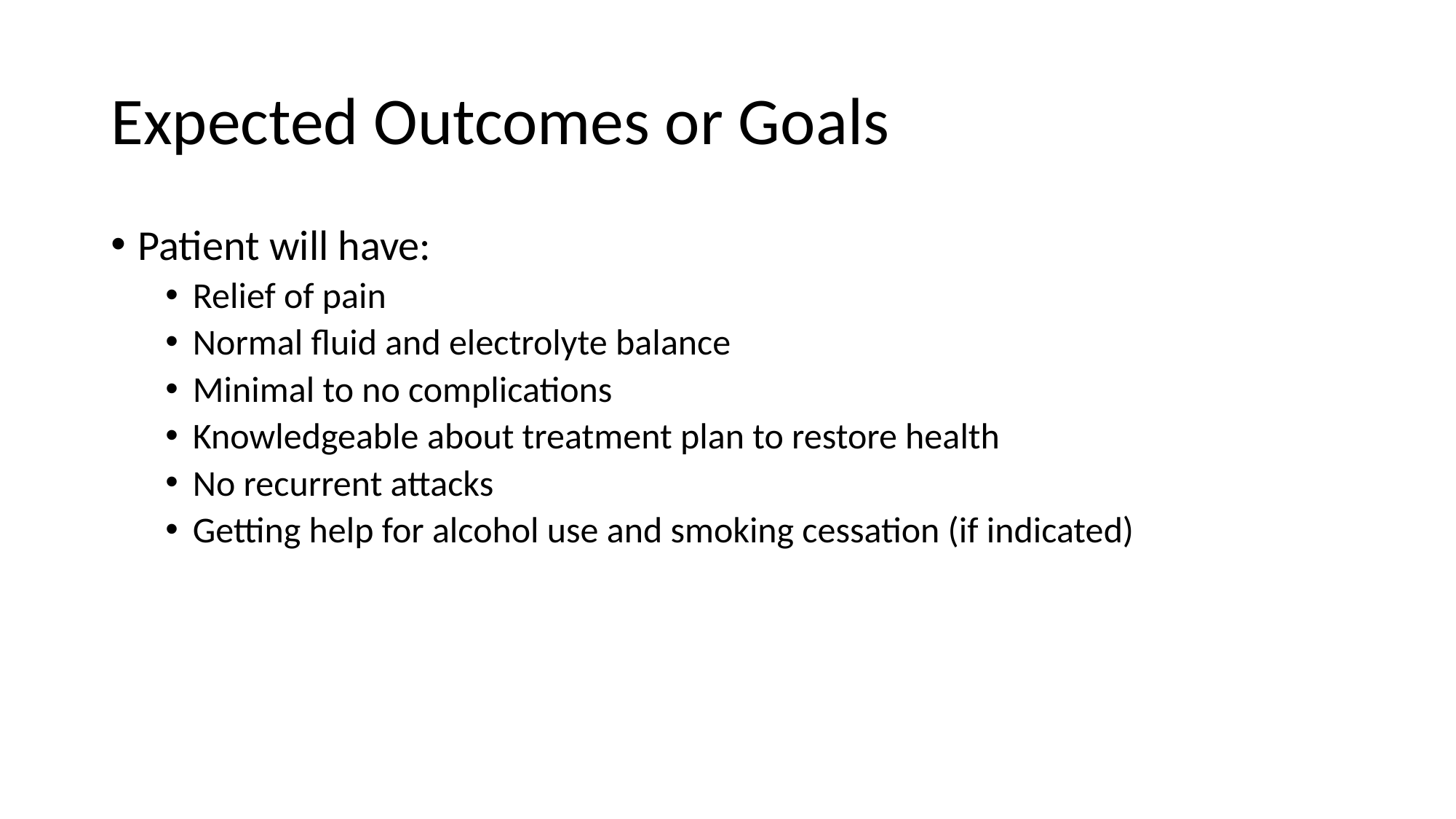

# Expected Outcomes or Goals
Patient will have:
Relief of pain
Normal fluid and electrolyte balance
Minimal to no complications
Knowledgeable about treatment plan to restore health
No recurrent attacks
Getting help for alcohol use and smoking cessation (if indicated)